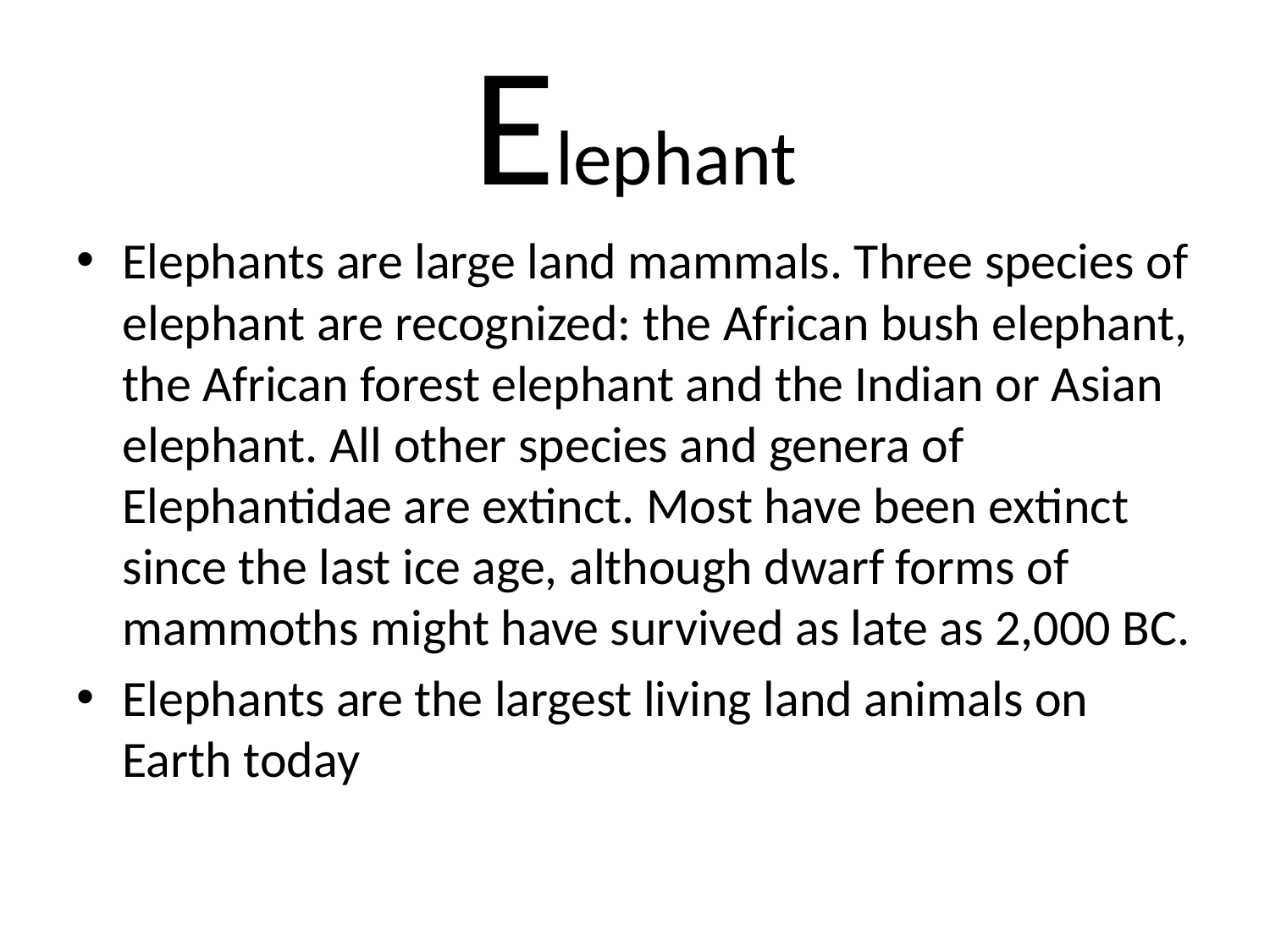

# Elephant
Elephants are large land mammals. Three species of elephant are recognized: the African bush elephant, the African forest elephant and the Indian or Asian elephant. All other species and genera of Elephantidae are extinct. Most have been extinct since the last ice age, although dwarf forms of mammoths might have survived as late as 2,000 BC.
Elephants are the largest living land animals on Earth today